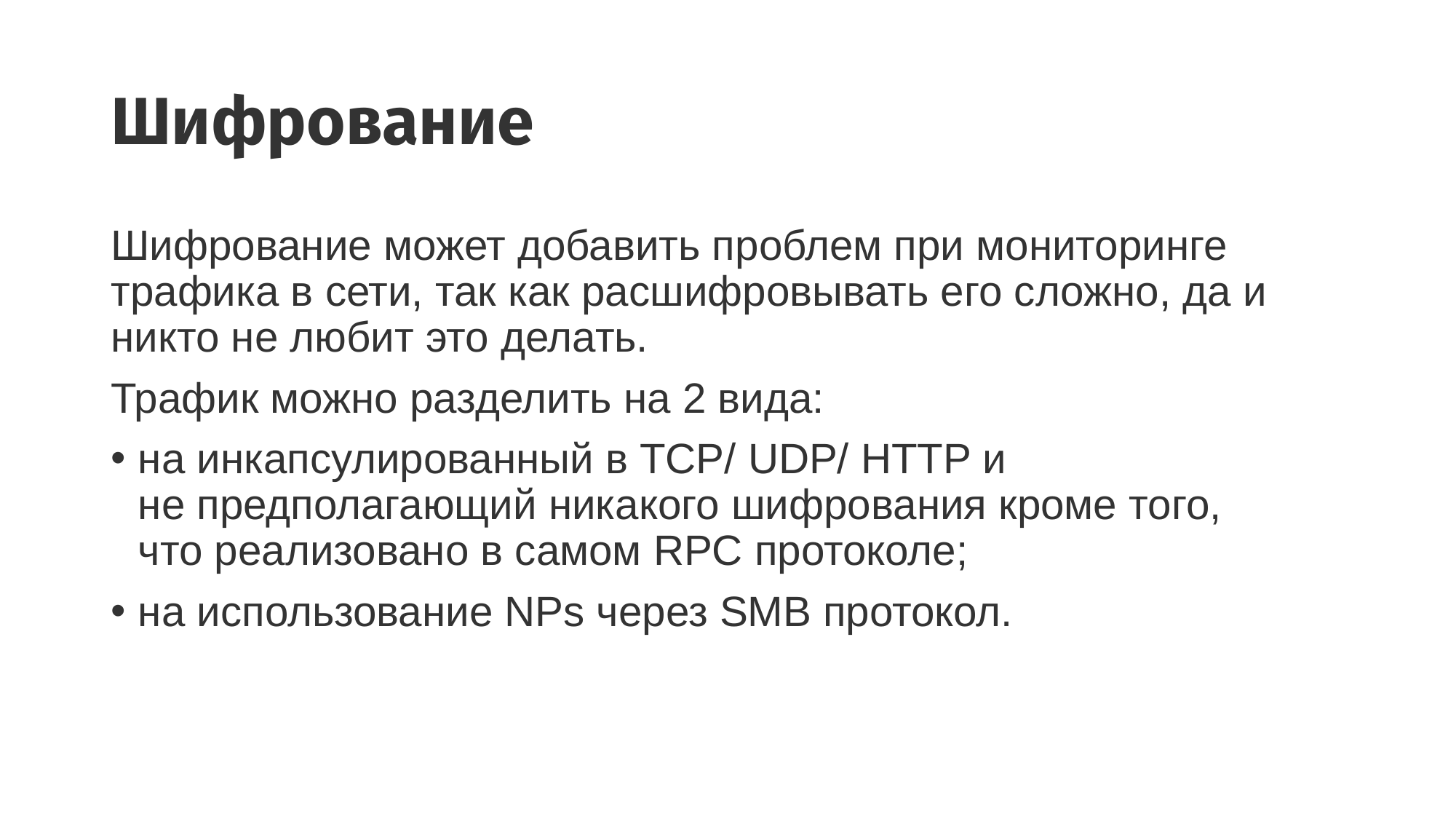

# Шифрование
Шифрование может добавить проблем при мониторинге трафика в сети, так как расшифровывать его сложно, да и никто не любит это делать.
Трафик можно разделить на 2 вида:
на инкапсулированный в TCP/ UDP/ HTTP и не предполагающий никакого шифрования кроме того, что реализовано в самом RPC протоколе;
на использование NPs через SMB протокол.